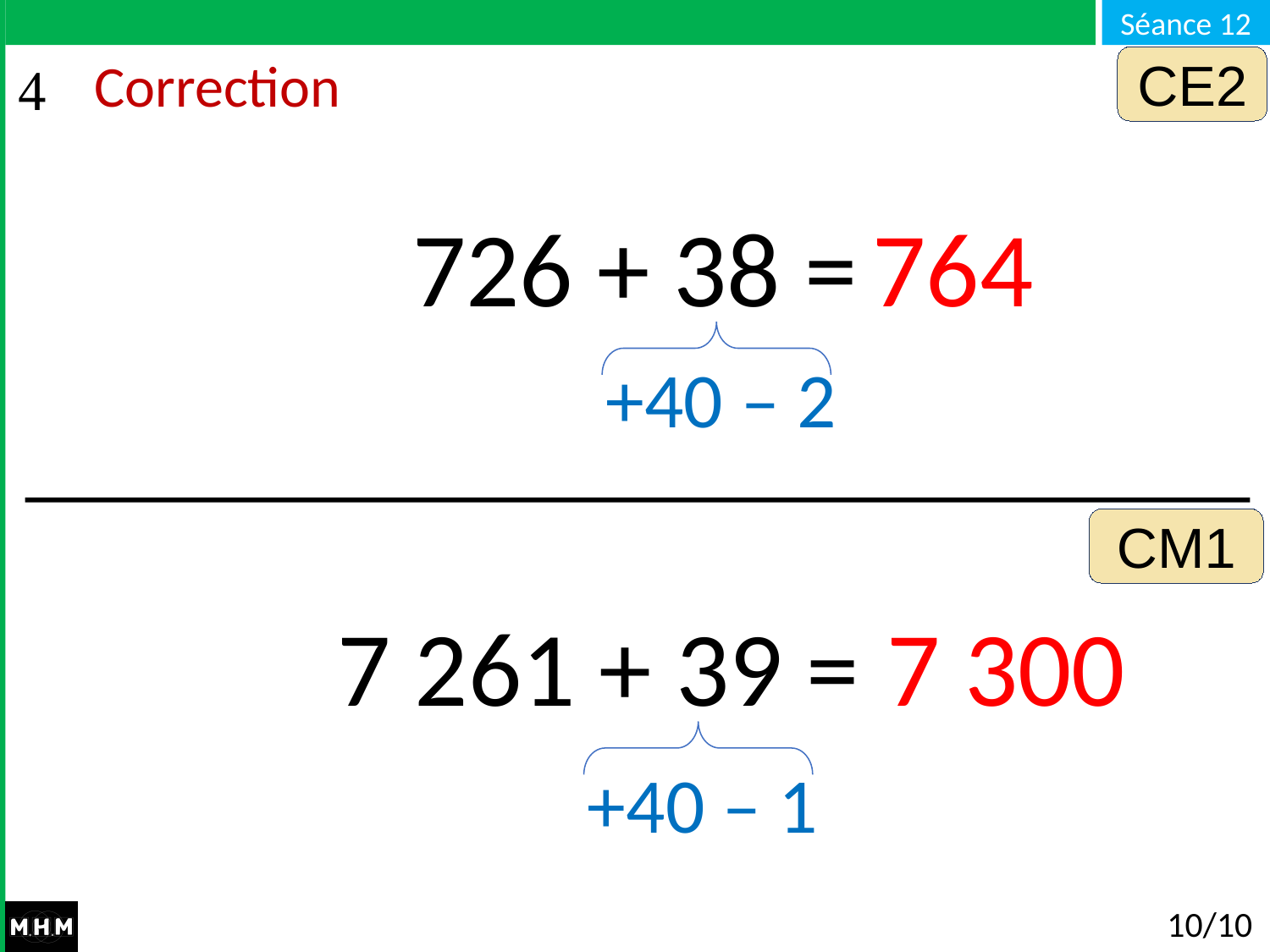

CE2
# Correction
726 + 38 =
764

+40 – 2

CM1
7 261 + 39 =
7 300

+40 – 1
10/10